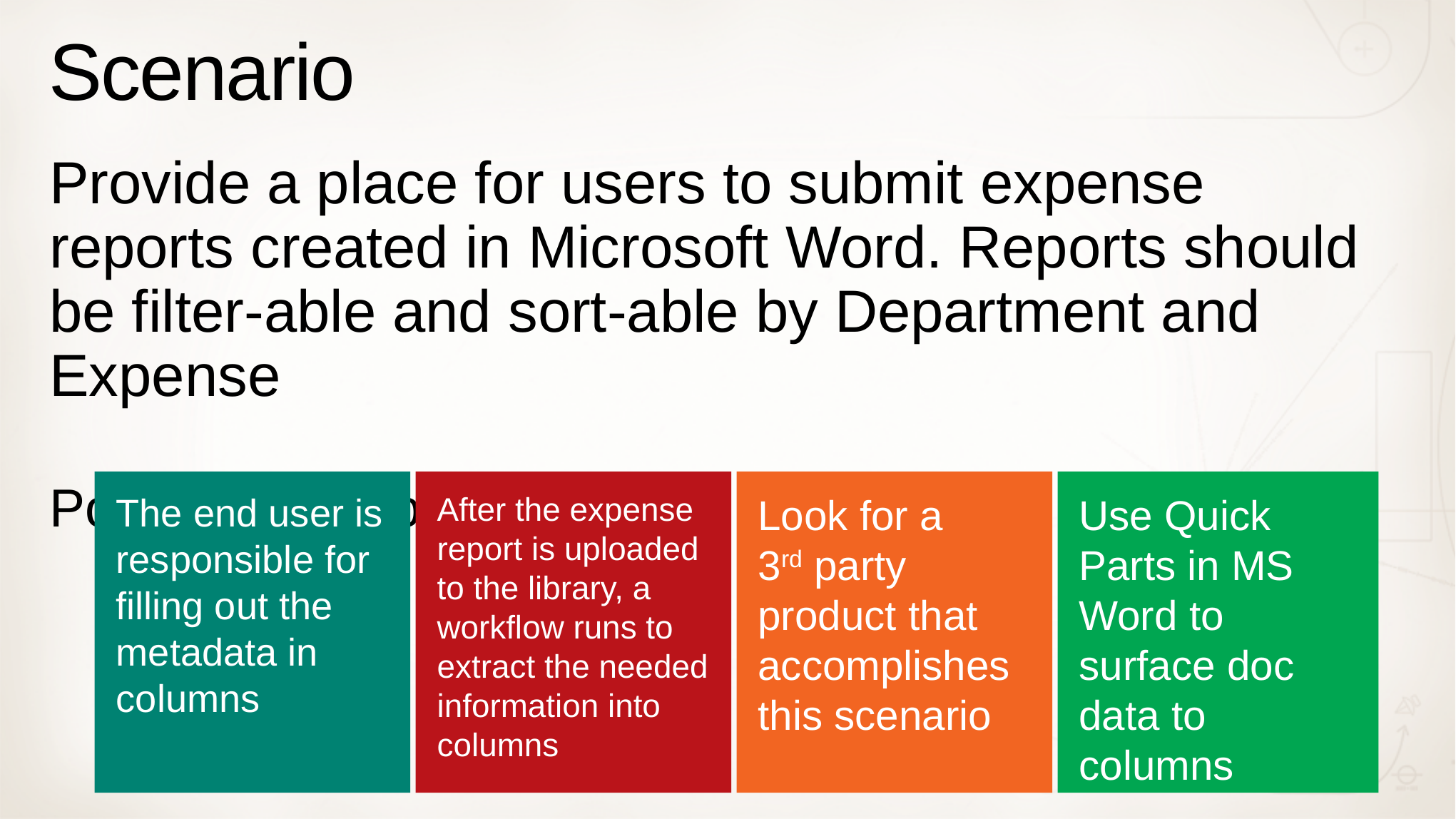

# Scenario
Provide a place for users to submit expense reports created in Microsoft Word. Reports should be filter-able and sort-able by Department and Expense

Possible solutions:
The end user is responsible for filling out the metadata in columns
After the expense report is uploaded to the library, a workflow runs to extract the needed information into columns

Look for a
3rd party product that accomplishes this scenario
Use Quick Parts in MS Word to surface doc data to columns